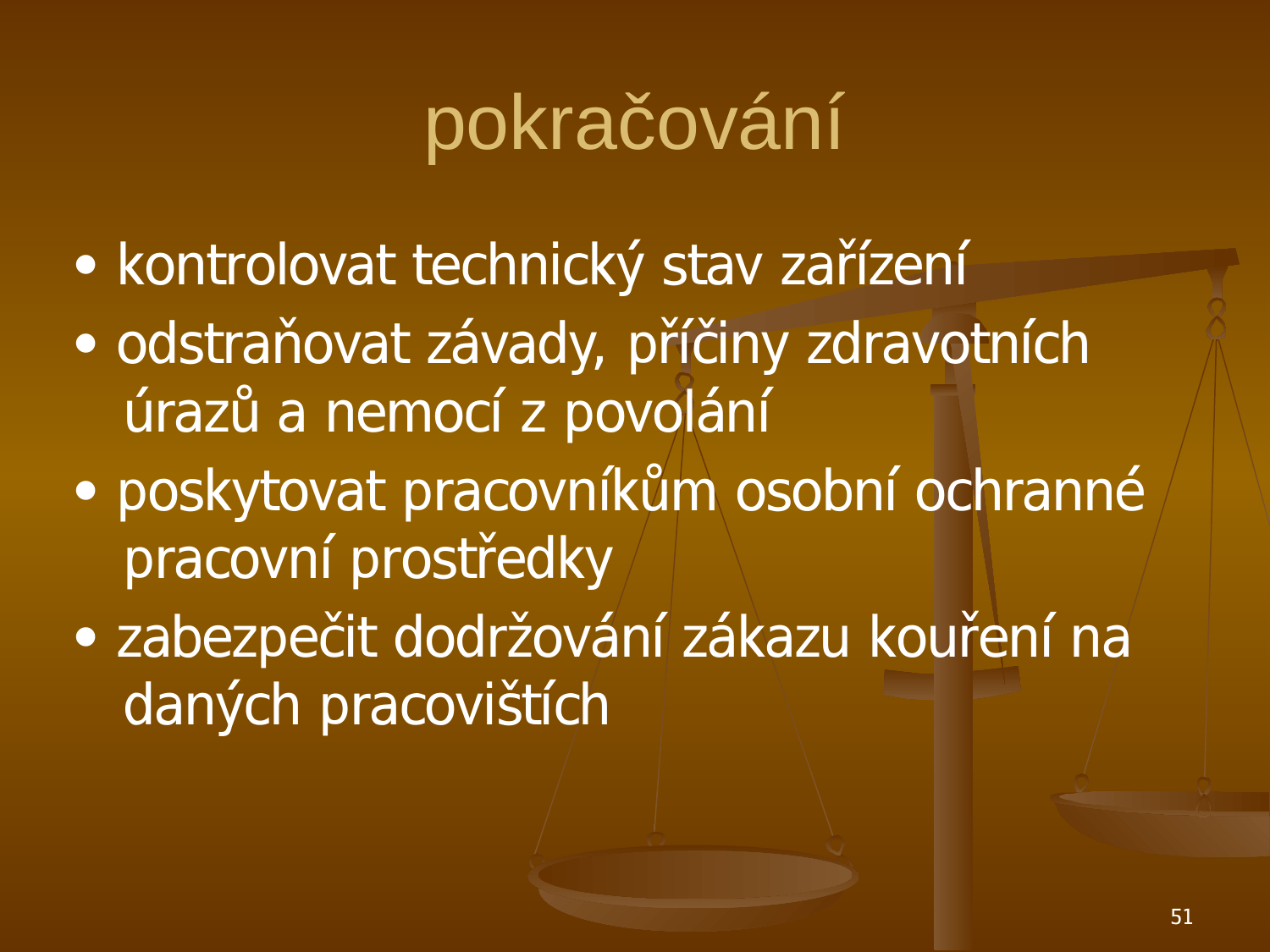

# pokračování
• kontrolovat technický stav zařízení
• odstraňovat závady, příčiny zdravotních úrazů a nemocí z povolání
• poskytovat pracovníkům osobní ochranné pracovní prostředky
• zabezpečit dodržování zákazu kouření na daných pracovištích

51